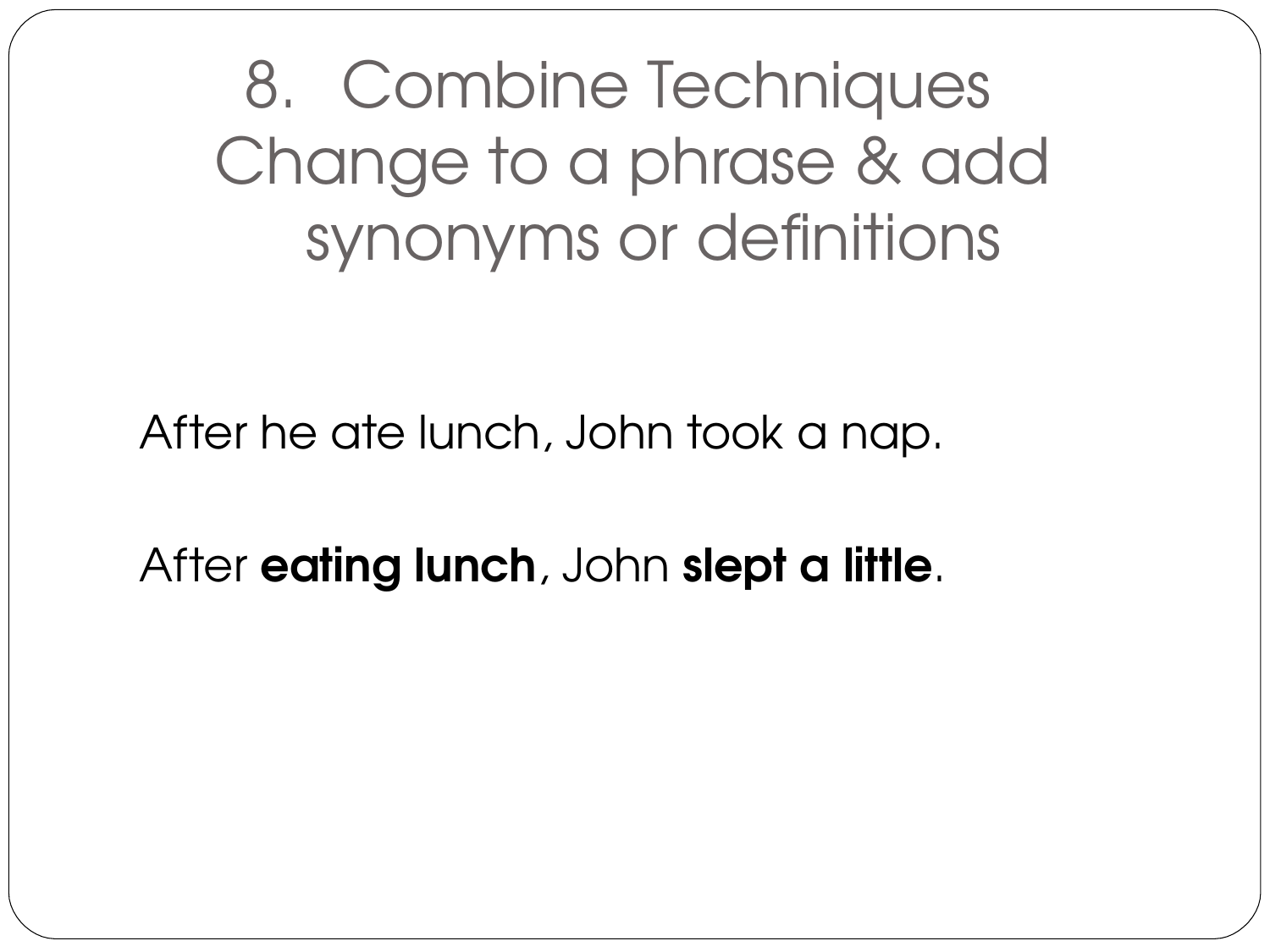

# 8.	Combine Techniques  Change to a phrase & add
synonyms or definitions
After he ate lunch, John took a nap.

After eating lunch, John slept a little.